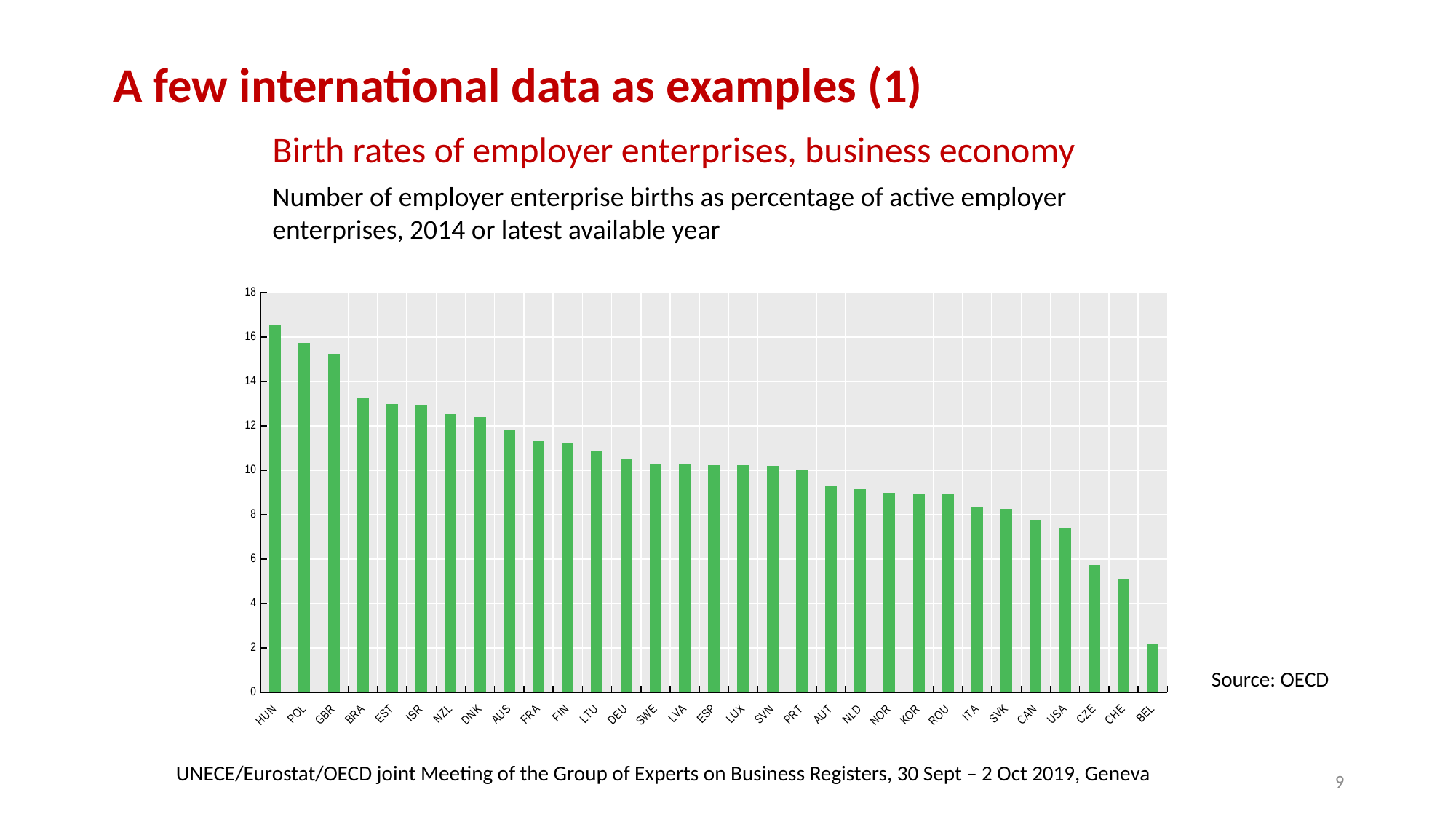

# A few international data as examples (1)
Birth rates of employer enterprises, business economy
Number of employer enterprise births as percentage of active employer enterprises, 2014 or latest available year

### Chart

| Category | Employer enterprises |
|---|---|
| HUN | 16.53678 |
| POL | 15.74236 |
| GBR | 15.2462 |
| BRA | 13.25176 |
| EST | 12.99032 |
| ISR | 12.91329 |
| NZL | 12.51743 |
| DNK | 12.3812 |
| AUS | 11.80325 |
| FRA | 11.32494 |
| FIN | 11.22284 |
| LTU | 10.89121 |
| DEU | 10.50202 |
| SWE | 10.29508 |
| LVA | 10.28699 |
| ESP | 10.23129 |
| LUX | 10.21969 |
| SVN | 10.20817 |
| PRT | 10.01007 |
| AUT | 9.302877 |
| NLD | 9.157713 |
| NOR | 8.968628 |
| KOR | 8.961755923948251 |
| ROU | 8.909899 |
| ITA | 8.339409 |
| SVK | 8.267162 |
| CAN | 7.770616 |
| USA | 7.412821 |
| CZE | 5.725342 |
| CHE | 5.081161 |
| BEL | 2.168017 |
Source: OECD
UNECE/Eurostat/OECD joint Meeting of the Group of Experts on Business Registers, 30 Sept – 2 Oct 2019, Geneva
9